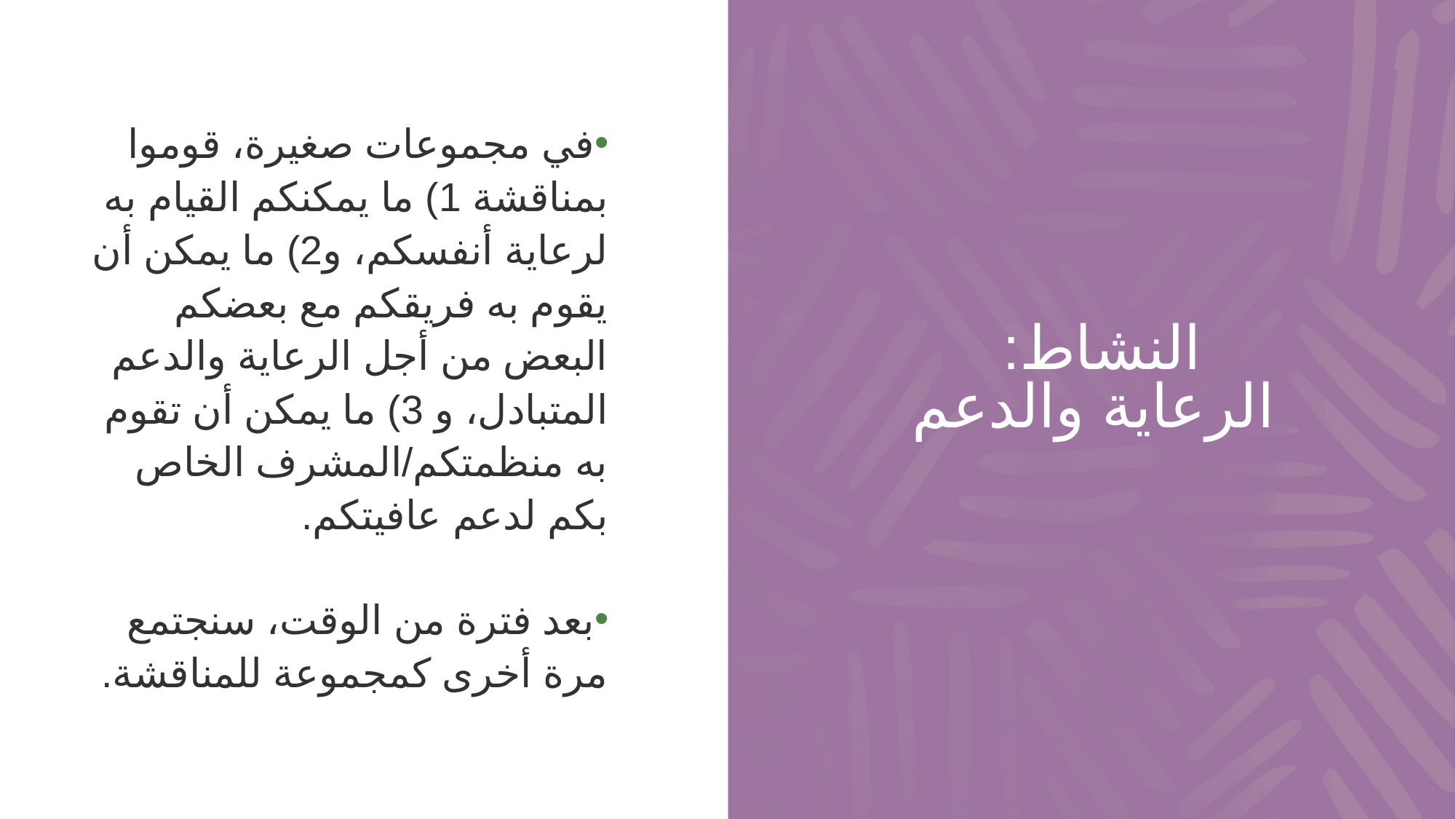

في مجموعات صغيرة، قوموا بمناقشة 1) ما يمكنكم القيام به لرعاية أنفسكم، و2) ما يمكن أن يقوم به فريقكم مع بعضكم البعض من أجل الرعاية والدعم المتبادل، و 3) ما يمكن أن تقوم به منظمتكم/المشرف الخاص بكم لدعم عافيتكم.
بعد فترة من الوقت، سنجتمع مرة أخرى كمجموعة للمناقشة.
# النشاط: الرعاية والدعم